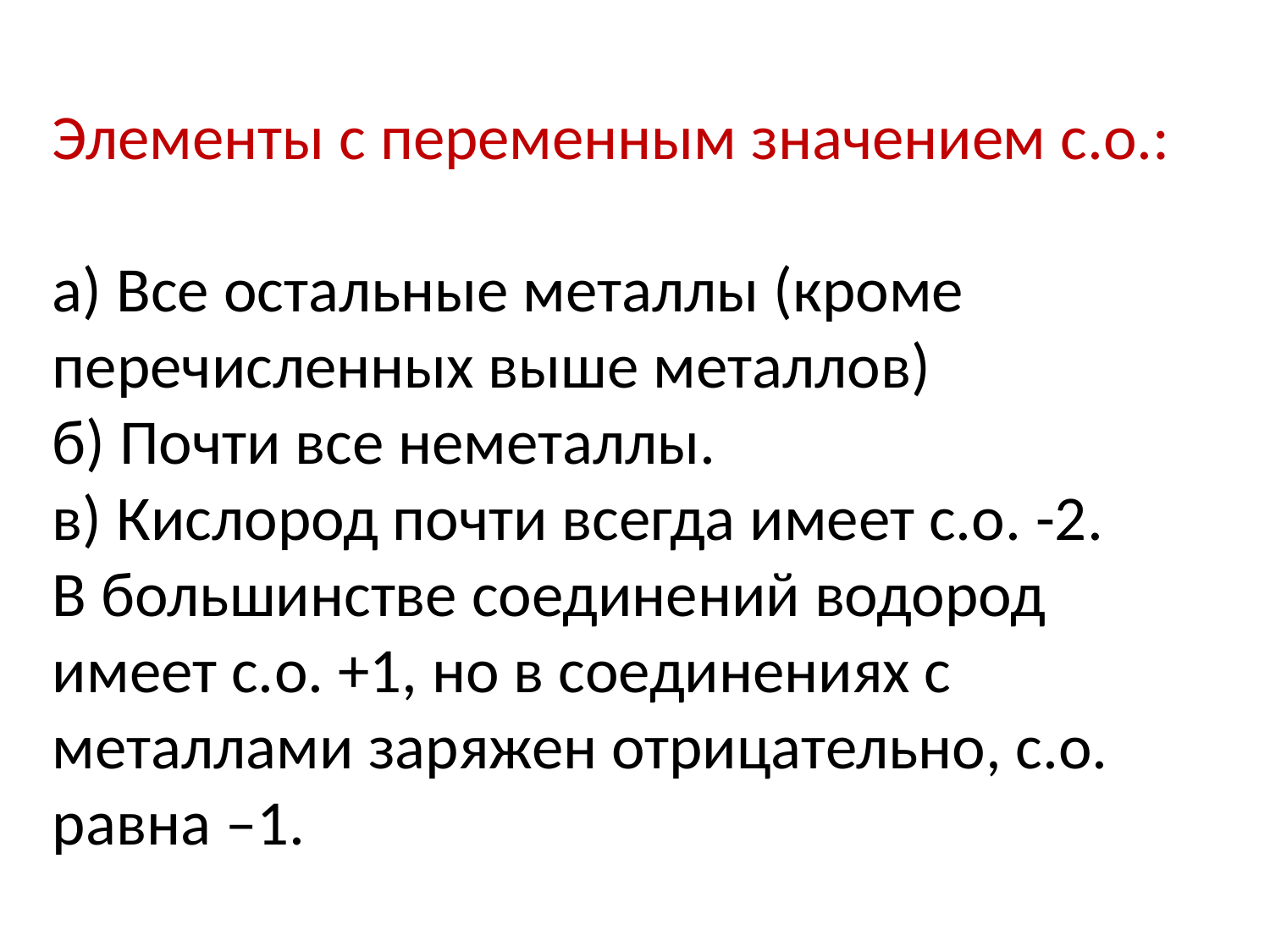

# Элементы с переменным значением с.о.: а) Все остальные металлы (кроме перечисленных выше металлов) б) Почти все неметаллы. в) Кислород почти всегда имеет с.о. -2. В большинстве соединений водород имеет с.о. +1, но в соединениях с металлами заряжен отрицательно, с.о. равна –1.